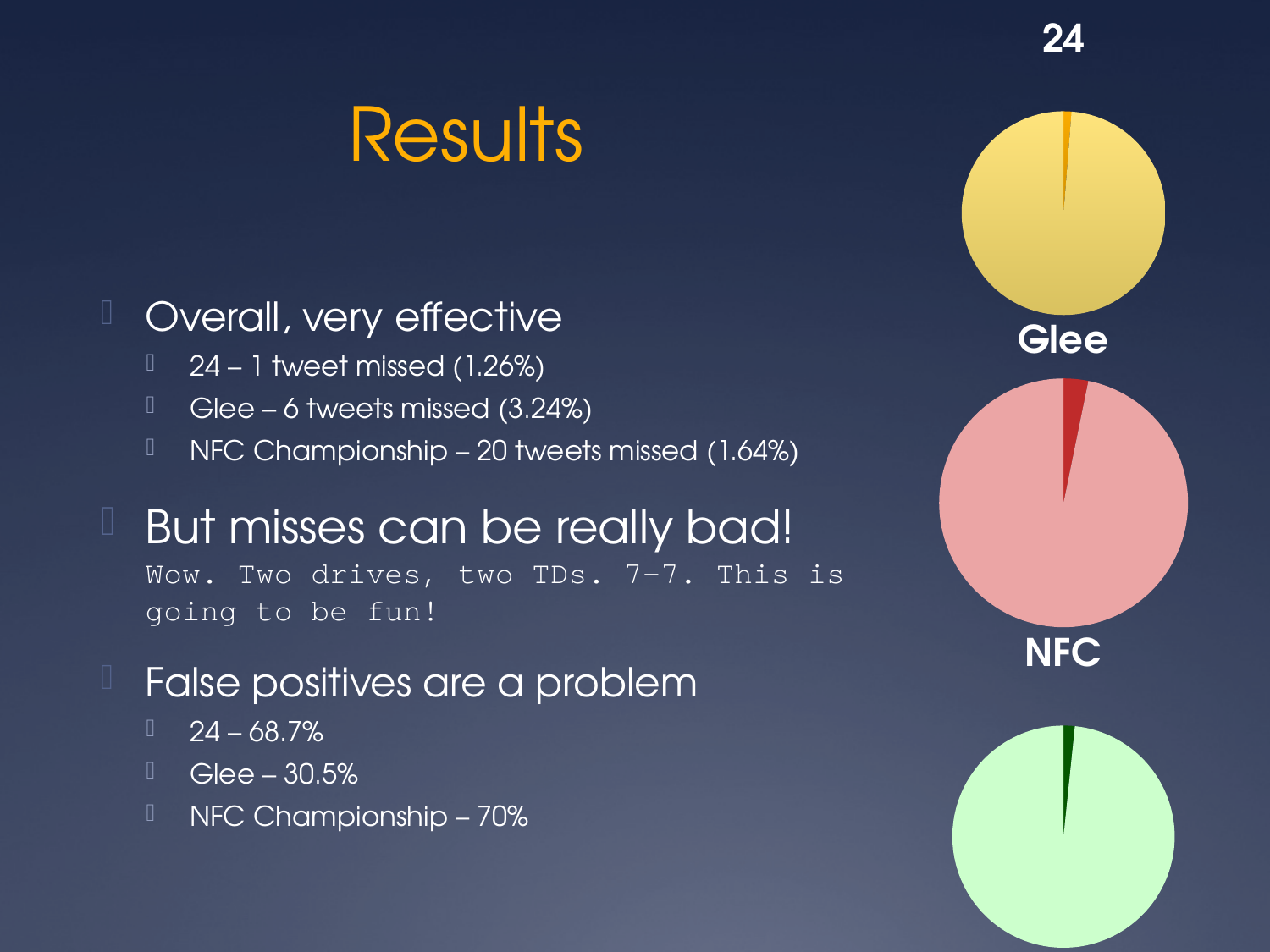

### Chart: 24

| Category | Sales | Sales | Sales | Sales | Sales | Sales | Sales | Sales |
|---|---|---|---|---|---|---|---|---|
| 1st Qtr | 1.26 | 1.26 | 1.26 | 1.26 | 1.26 | 1.26 | 1.26 | 1.26 |
| 2nd Qtr | 98.7 | 98.7 | 98.7 | 98.7 | 98.7 | 98.7 | 98.7 | 98.7 |
# Results
Overall, very effective
24 – 1 tweet missed (1.26%)
Glee – 6 tweets missed (3.24%)
NFC Championship – 20 tweets missed (1.64%)
But misses can be really bad!
Wow. Two drives, two TDs. 7-7. This is going to be fun!
False positives are a problem
24 – 68.7%
Glee – 30.5%
NFC Championship – 70%

### Chart: Glee

| Category | Sales |
|---|---|
| 1st Qtr | 3.2 |
| 2nd Qtr | 96.8 |

### Chart: NFC

| Category | Sales |
|---|---|
| 1st Qtr | 1.64 |
| 2nd Qtr | 98.4 |